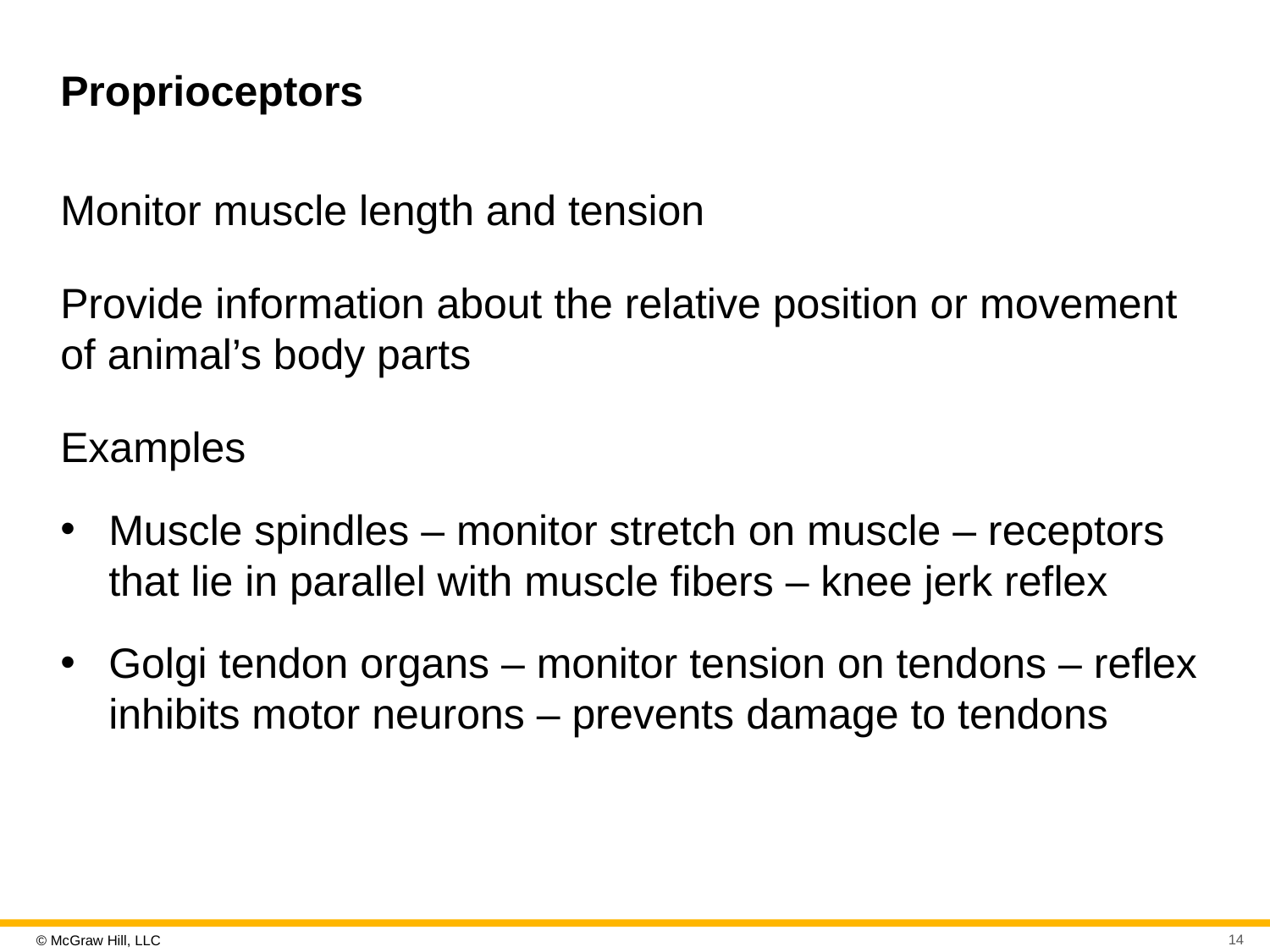

# Proprioceptors
Monitor muscle length and tension
Provide information about the relative position or movement of animal’s body parts
Examples
Muscle spindles – monitor stretch on muscle – receptors that lie in parallel with muscle fibers – knee jerk reflex
Golgi tendon organs – monitor tension on tendons – reflex inhibits motor neurons – prevents damage to tendons
14